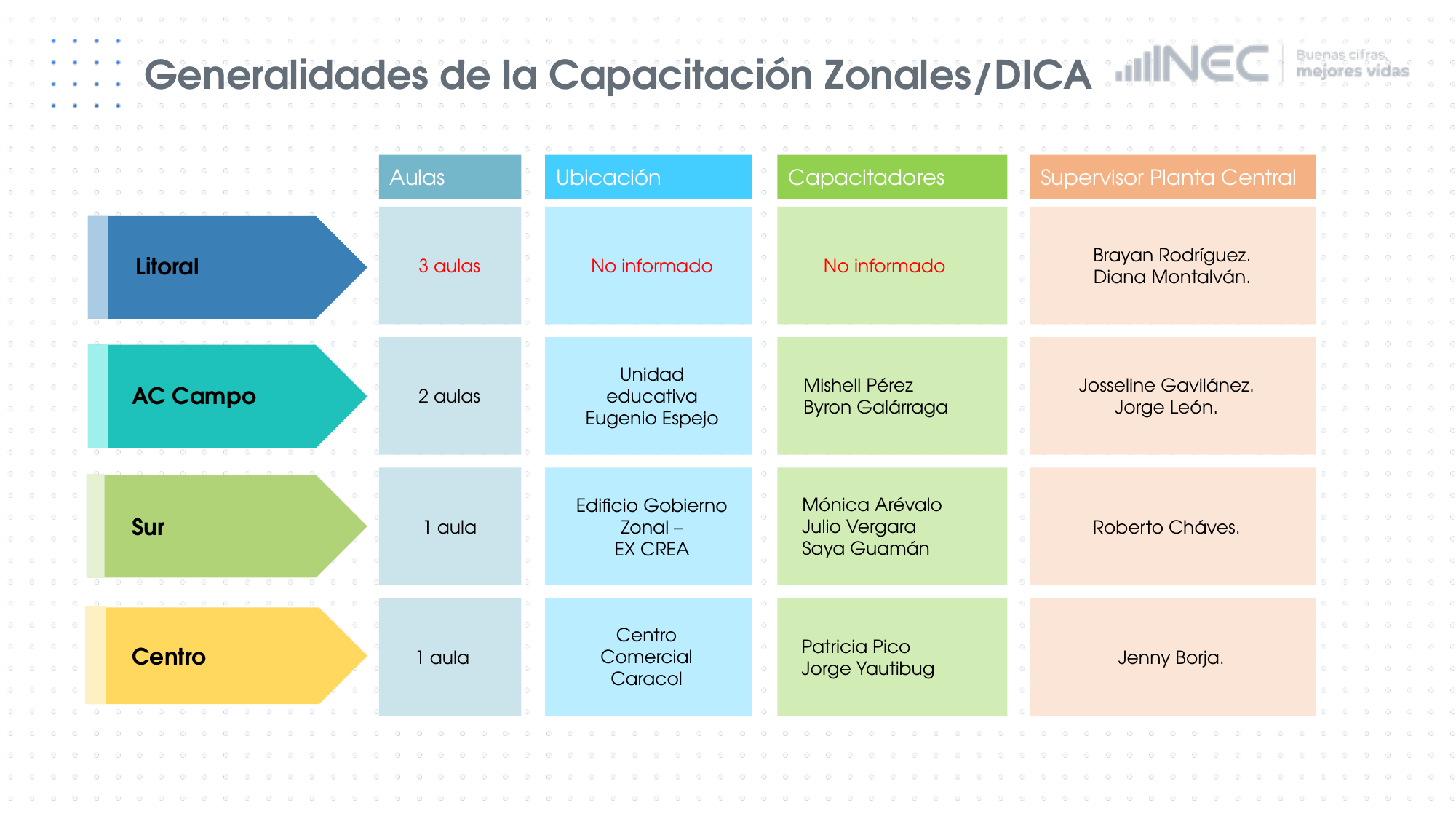

# Generalidades de la Capacitación Zonales/DICA
Aulas
Ubicación
Capacitadores
Supervisor Planta Central

No informado
3 aulas
No informado
Brayan Rodríguez.
Diana Montalván.
Litoral

2 aulas
Unidad educativa Eugenio Espejo
Mishell Pérez
Byron Galárraga
Josseline Gavilánez.
Jorge León.
AC Campo

Mónica Arévalo
Julio Vergara
Saya Guamán
1 aula
Edificio Gobierno Zonal –
EX CREA
Roberto Cháves.
Sur

Centro Comercial Caracol
1 aula
Patricia Pico
Jorge Yautibug
Jenny Borja.
Centro